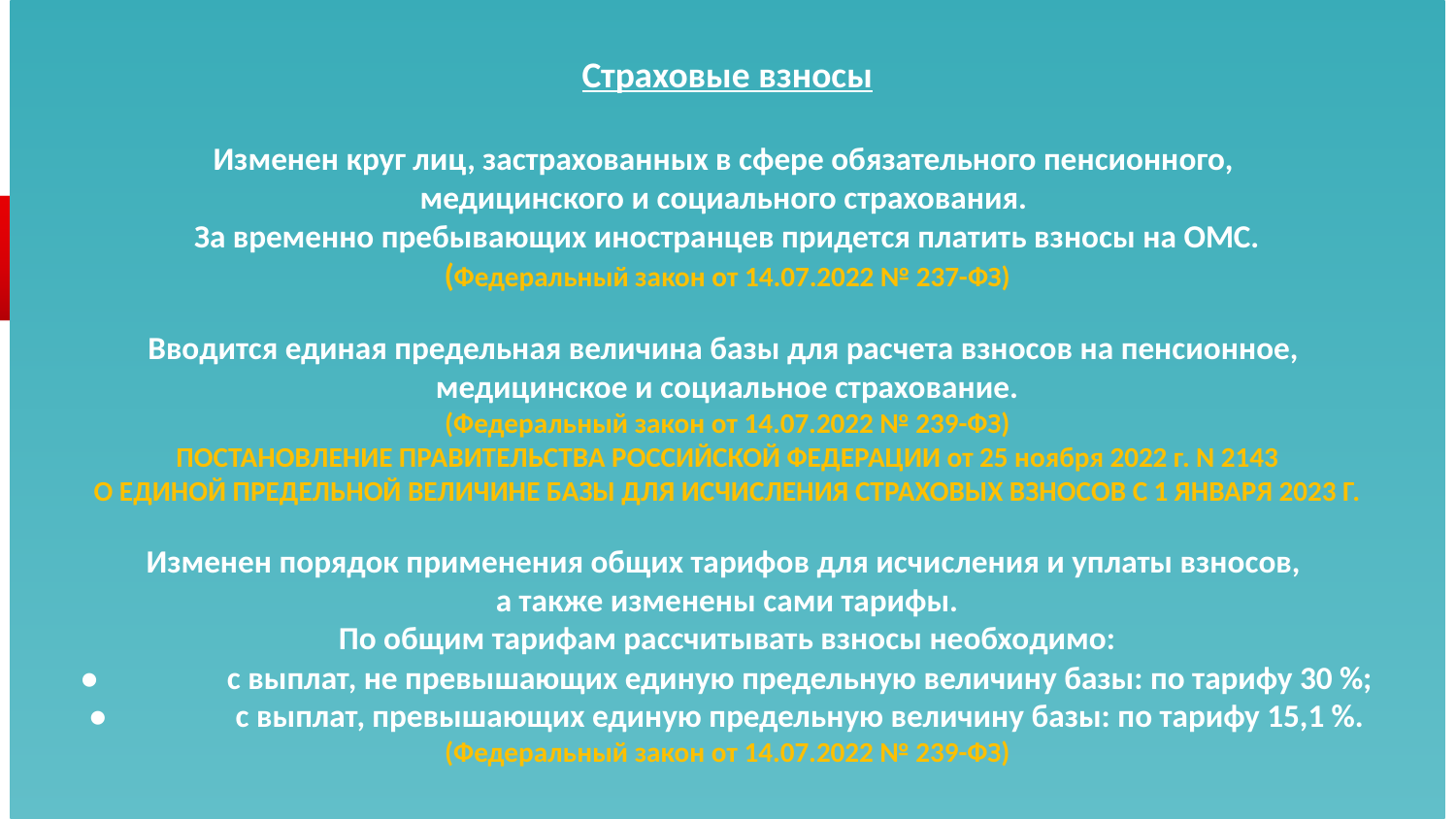

# Страховые взносы Изменен круг лиц, застрахованных в сфере обязательного пенсионного, медицинского и социального страхования. За временно пребывающих иностранцев придется платить взносы на ОМС. (Федеральный закон от 14.07.2022 № 237-ФЗ) Вводится единая предельная величина базы для расчета взносов на пенсионное, медицинское и социальное страхование. (Федеральный закон от 14.07.2022 № 239-ФЗ) ПОСТАНОВЛЕНИЕ ПРАВИТЕЛЬСТВА РОССИЙСКОЙ ФЕДЕРАЦИИ от 25 ноября 2022 г. N 2143 О ЕДИНОЙ ПРЕДЕЛЬНОЙ ВЕЛИЧИНЕ БАЗЫ ДЛЯ ИСЧИСЛЕНИЯ СТРАХОВЫХ ВЗНОСОВ С 1 ЯНВАРЯ 2023 Г. Изменен порядок применения общих тарифов для исчисления и уплаты взносов, а также изменены сами тарифы. По общим тарифам рассчитывать взносы необходимо: •	с выплат, не превышающих единую предельную величину базы: по тарифу 30 %; •	с выплат, превышающих единую предельную величину базы: по тарифу 15,1 %. (Федеральный закон от 14.07.2022 № 239-ФЗ)